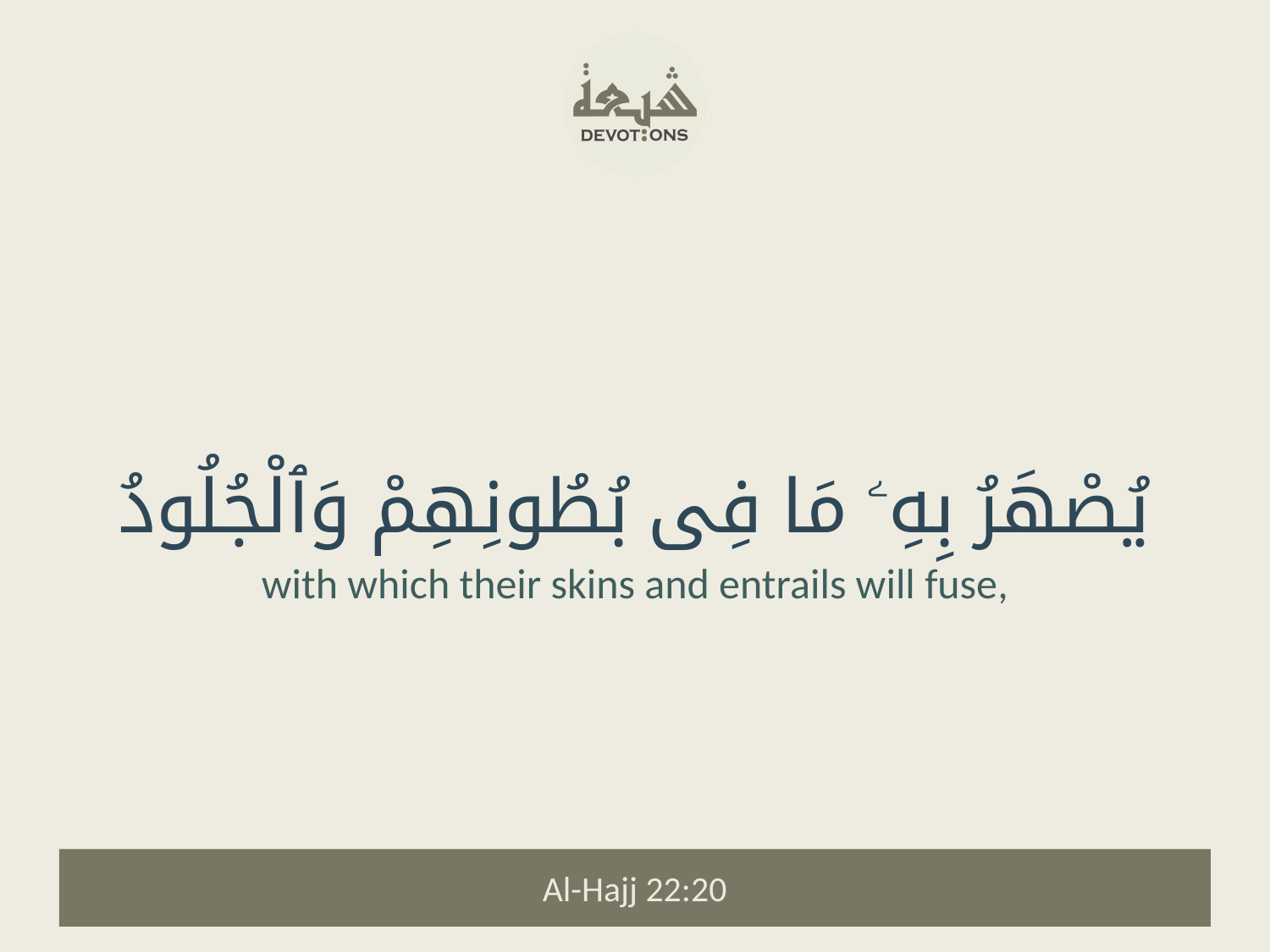

يُصْهَرُ بِهِۦ مَا فِى بُطُونِهِمْ وَٱلْجُلُودُ
with which their skins and entrails will fuse,
Al-Hajj 22:20